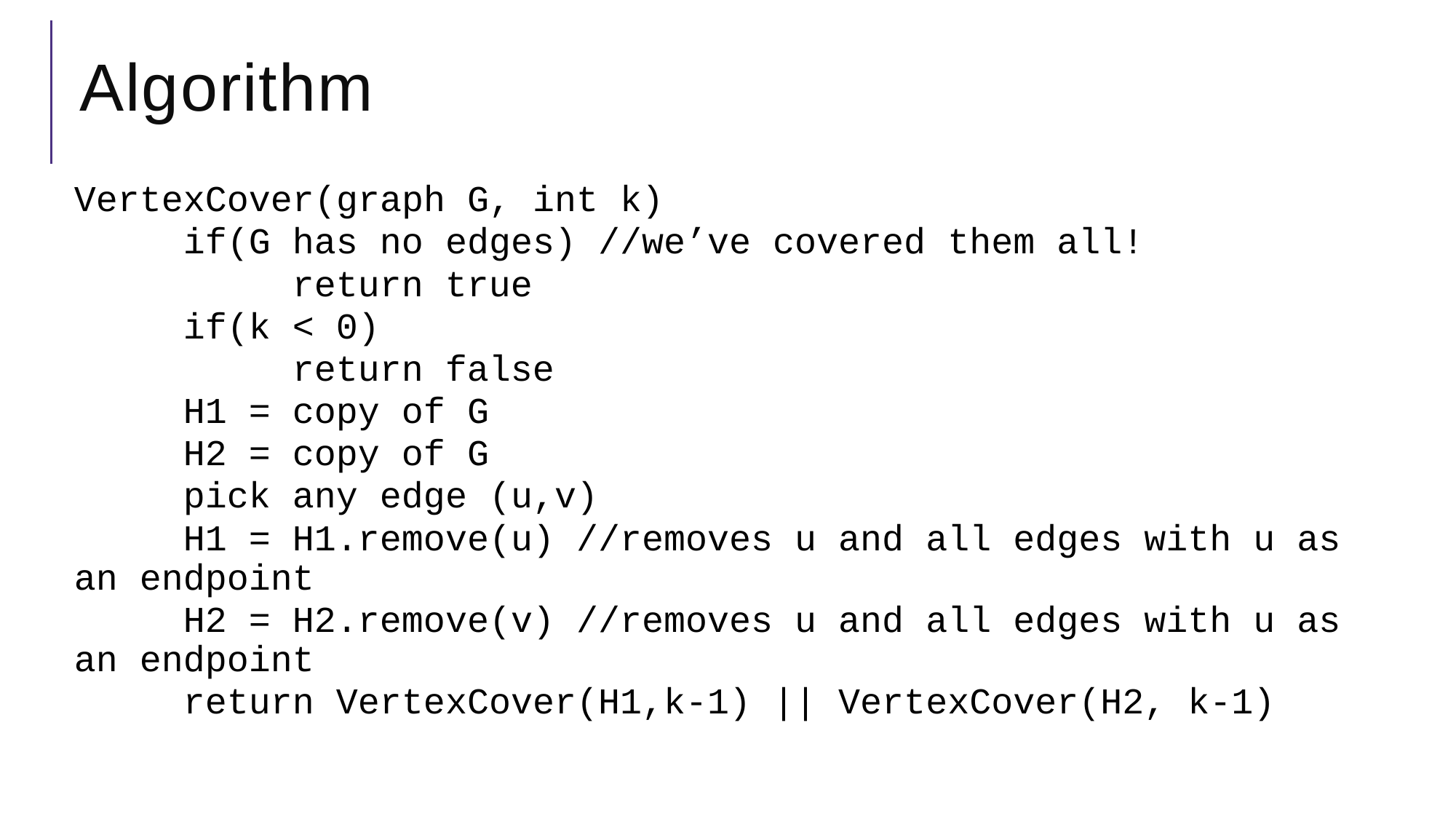

# Algorithm
VertexCover(graph G, int k)
	if(G has no edges) //we’ve covered them all!
		return true
	if(k < 0)
		return false
	H1 = copy of G
	H2 = copy of G
	pick any edge (u,v)
	H1 = H1.remove(u) //removes u and all edges with u as an endpoint
	H2 = H2.remove(v) //removes u and all edges with u as an endpoint
	return VertexCover(H1,k-1) || VertexCover(H2, k-1)